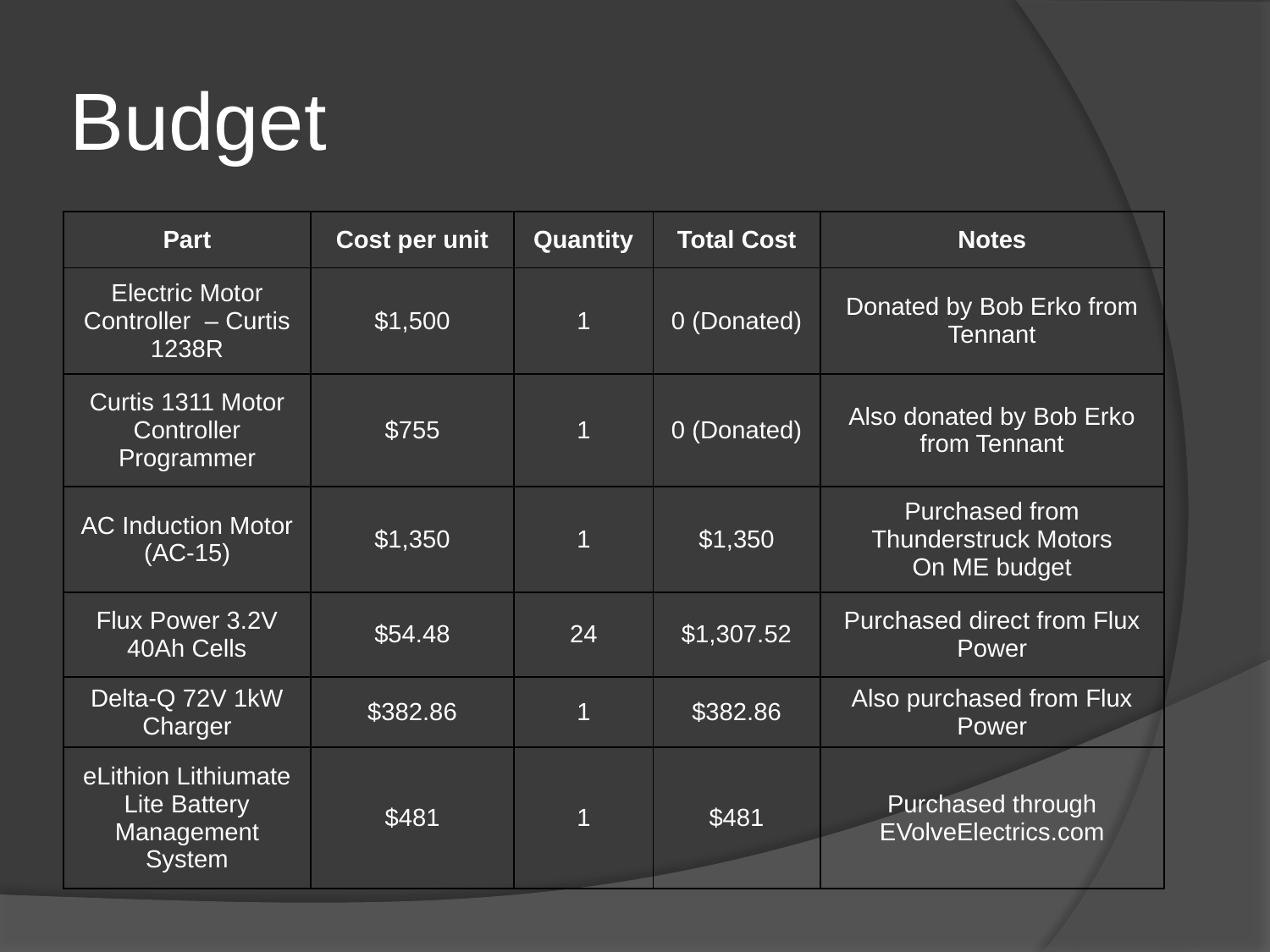

# Budget
| Part | Cost per unit | Quantity | Total Cost | Notes |
| --- | --- | --- | --- | --- |
| Electric Motor Controller – Curtis 1238R | $1,500 | 1 | 0 (Donated) | Donated by Bob Erko from Tennant |
| Curtis 1311 Motor Controller Programmer | $755 | 1 | 0 (Donated) | Also donated by Bob Erko from Tennant |
| AC Induction Motor (AC-15) | $1,350 | 1 | $1,350 | Purchased from Thunderstruck Motors On ME budget |
| Flux Power 3.2V 40Ah Cells | $54.48 | 24 | $1,307.52 | Purchased direct from Flux Power |
| Delta-Q 72V 1kW Charger | $382.86 | 1 | $382.86 | Also purchased from Flux Power |
| eLithion Lithiumate Lite Battery Management System | $481 | 1 | $481 | Purchased through EVolveElectrics.com |